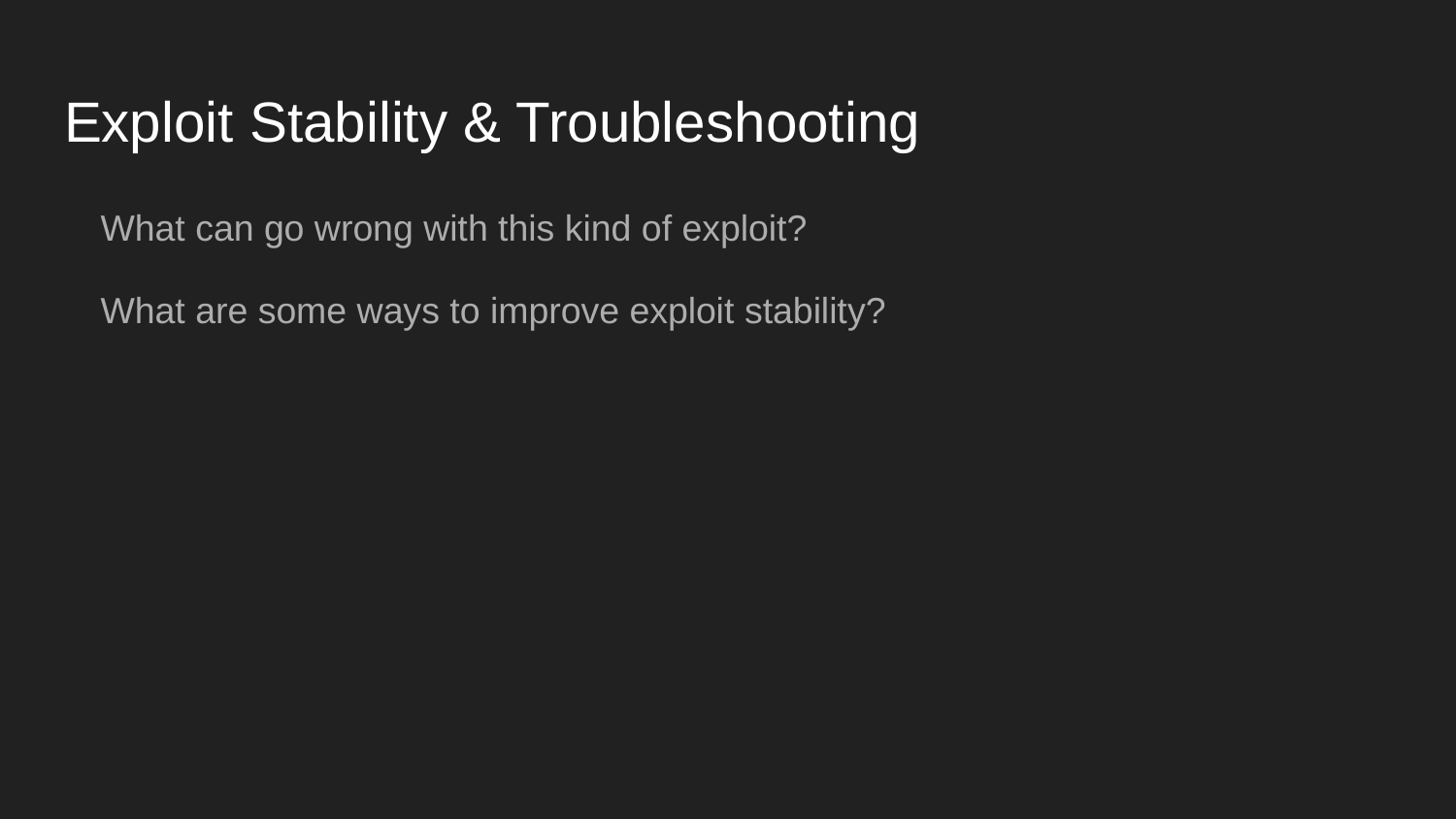

# Exploit Stability & Troubleshooting
What can go wrong with this kind of exploit?
What are some ways to improve exploit stability?